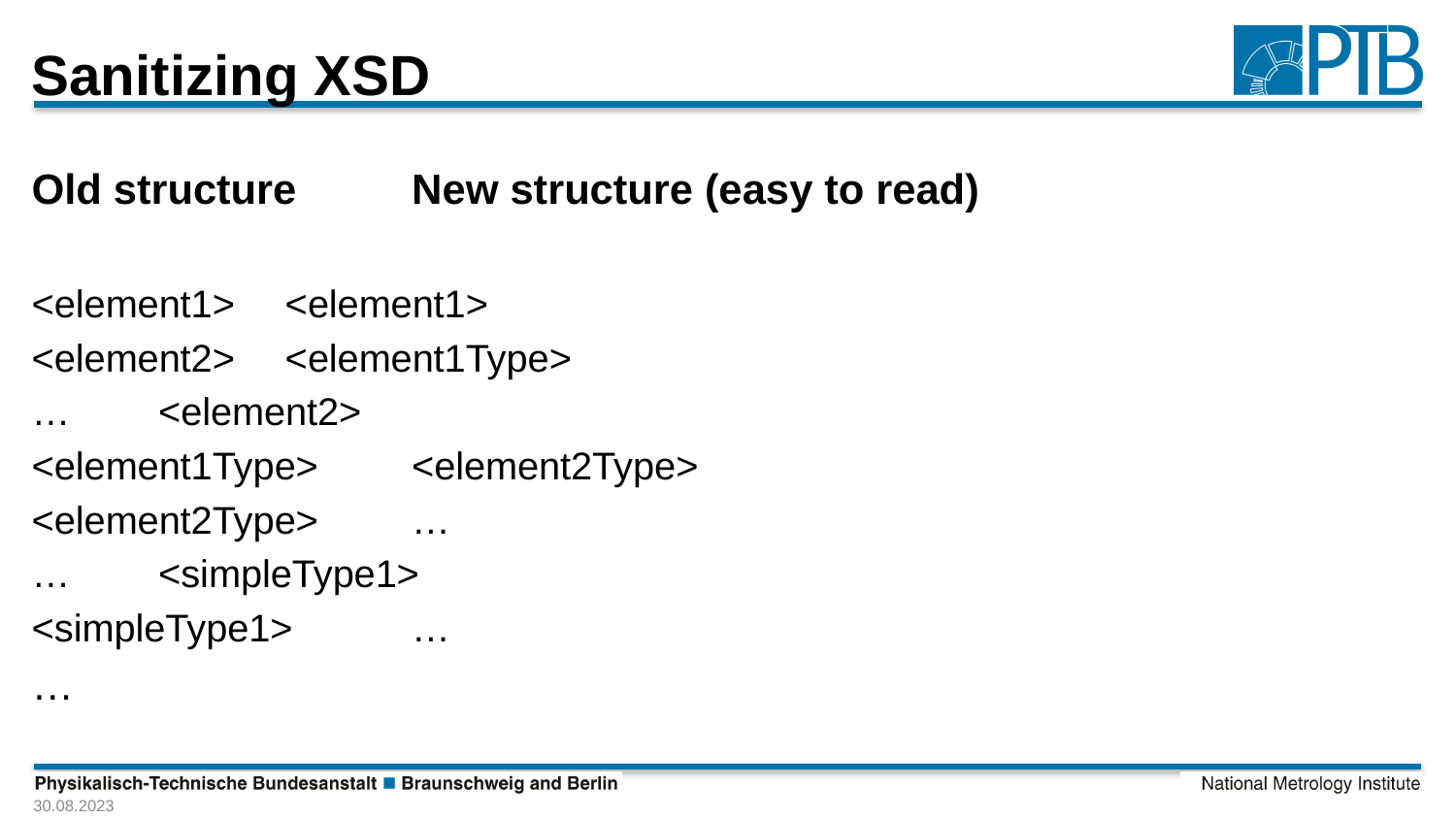

# Sanitizing XSD
Old structure						New structure (easy to read)

<element1>							<element1>
<element2>							<element1Type>
…									<element2>
<element1Type>					<element2Type>
<element2Type>					…
…									<simpleType1>
<simpleType1>						…
…
30.08.2023